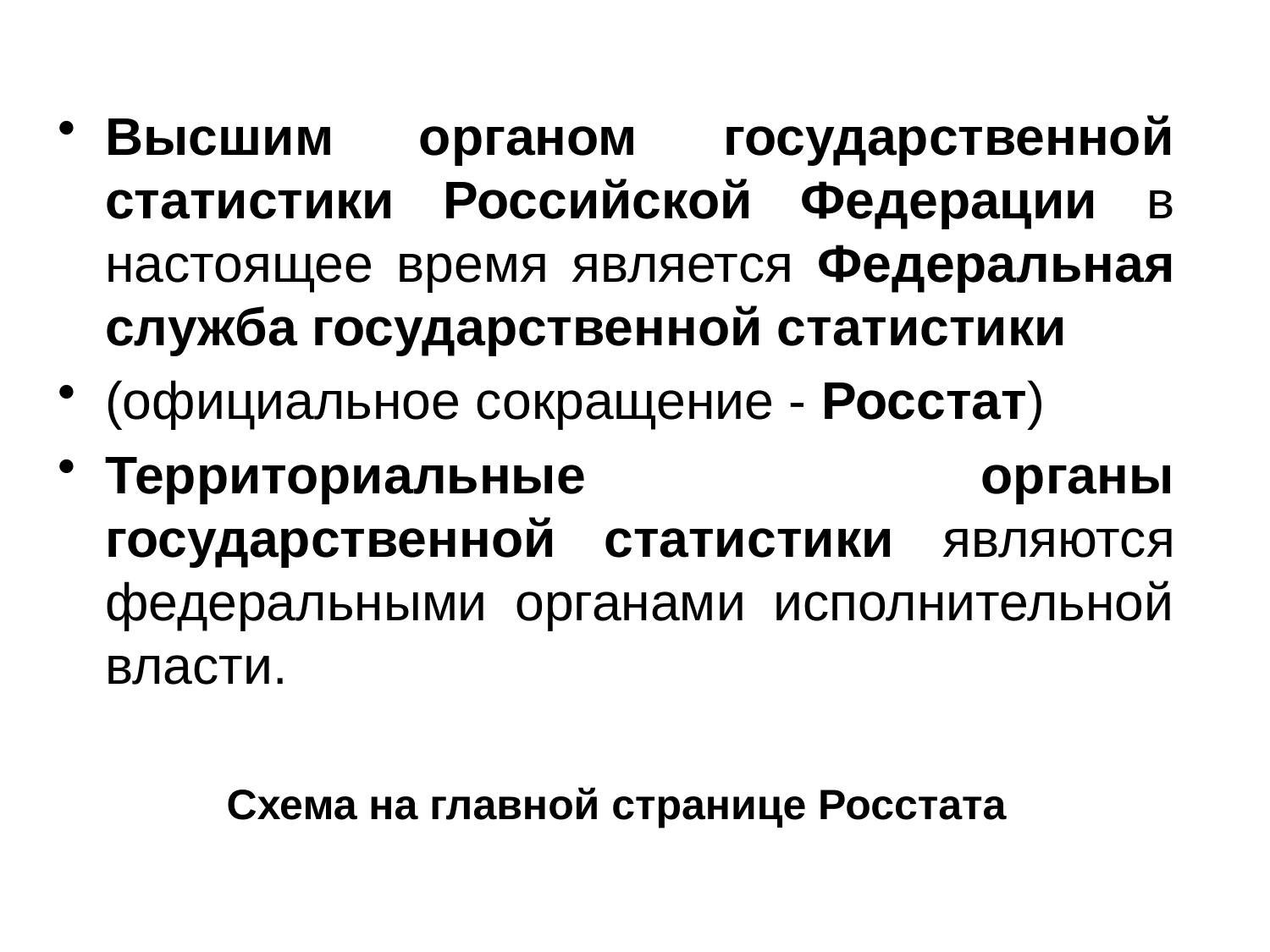

#
Высшим органом государственной статистики Российской Федерации в настоящее время является Федеральная служба государственной статистики
(официальное сокращение - Росстат)
Территориальные органы государственной статистики являются федеральными органами исполнительной власти.

Схема на главной странице Росстата